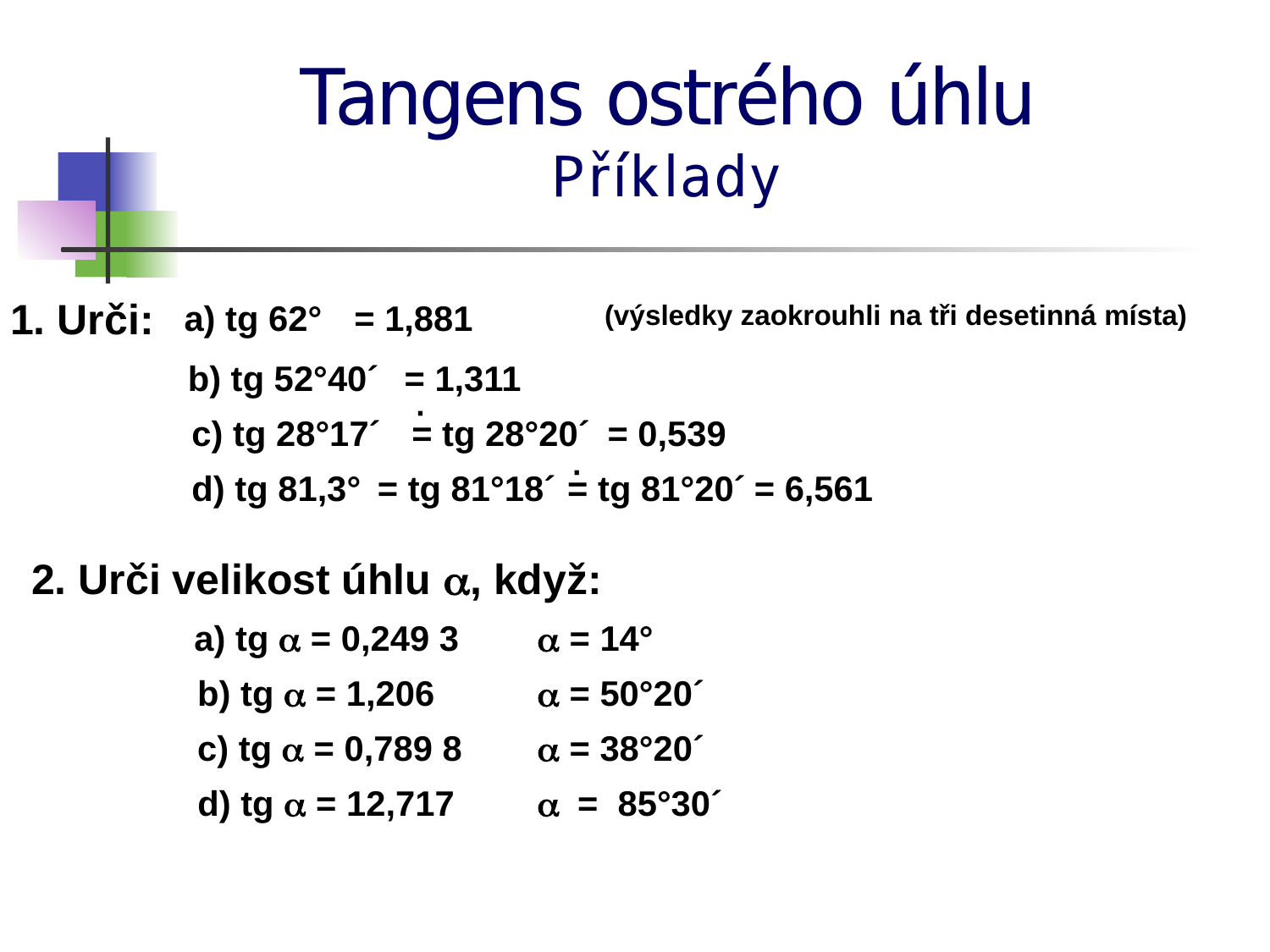

Tangens ostrého úhlu
Příklady
1. Urči:
a) tg 62°
= 1,881
(výsledky zaokrouhli na tři desetinná místa)
b) tg 52°40´
= 1,311
·
c) tg 28°17´
= tg 28°20´
= 0,539
·
= tg 81°20´
d) tg 81,3°
= tg 81°18´
= 6,561
2. Urči velikost úhlu α, když:
a) tg α = 0,249 3
α = 14°
b) tg α = 1,206
α = 50°20´
c) tg α = 0,789 8
α = 38°20´
d) tg α = 12,717
α =  85°30´